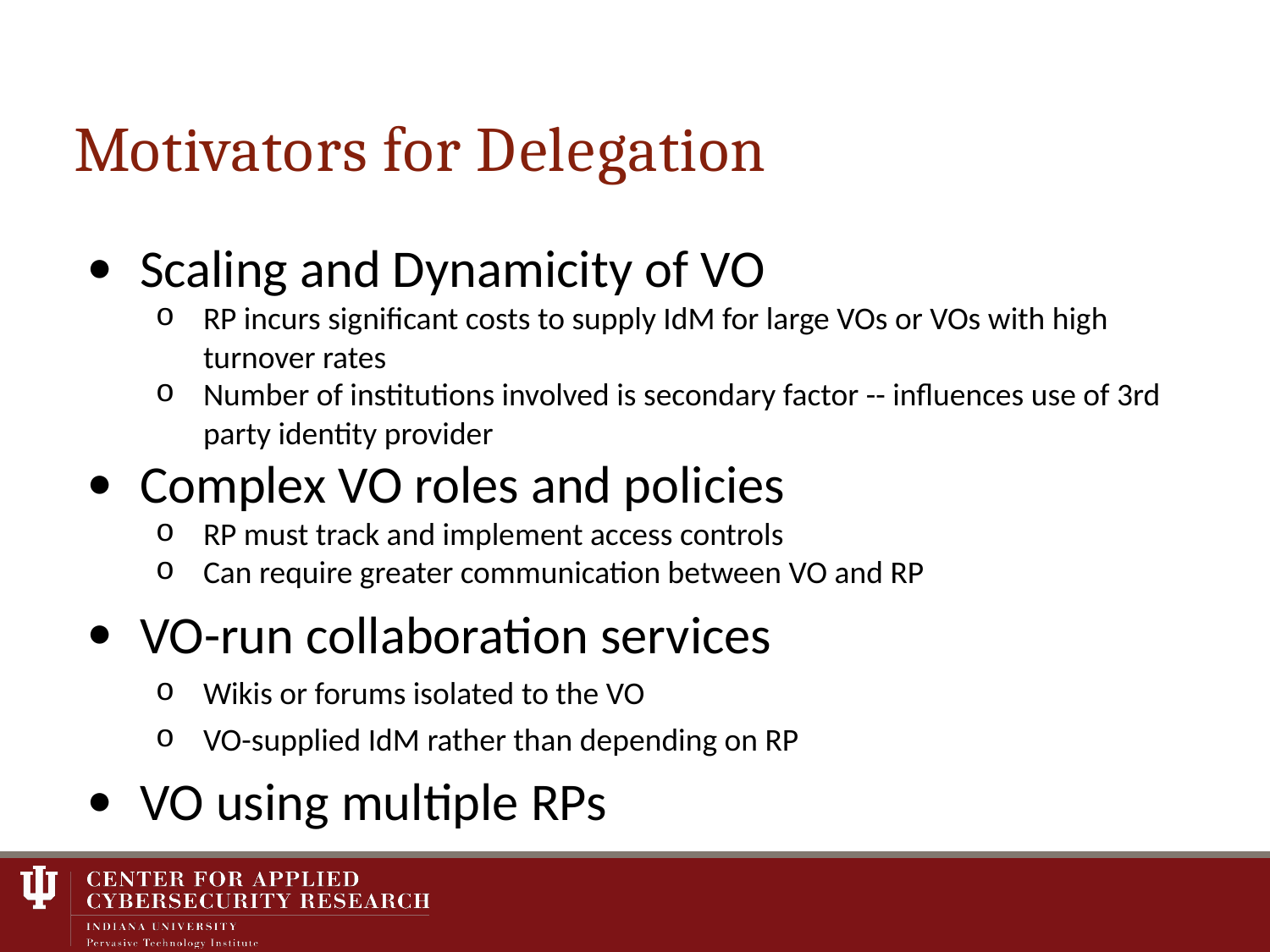

# Motivators for Delegation
Scaling and Dynamicity of VO
RP incurs significant costs to supply IdM for large VOs or VOs with high turnover rates
Number of institutions involved is secondary factor -- influences use of 3rd party identity provider
Complex VO roles and policies
RP must track and implement access controls
Can require greater communication between VO and RP
VO-run collaboration services
Wikis or forums isolated to the VO
VO-supplied IdM rather than depending on RP
VO using multiple RPs